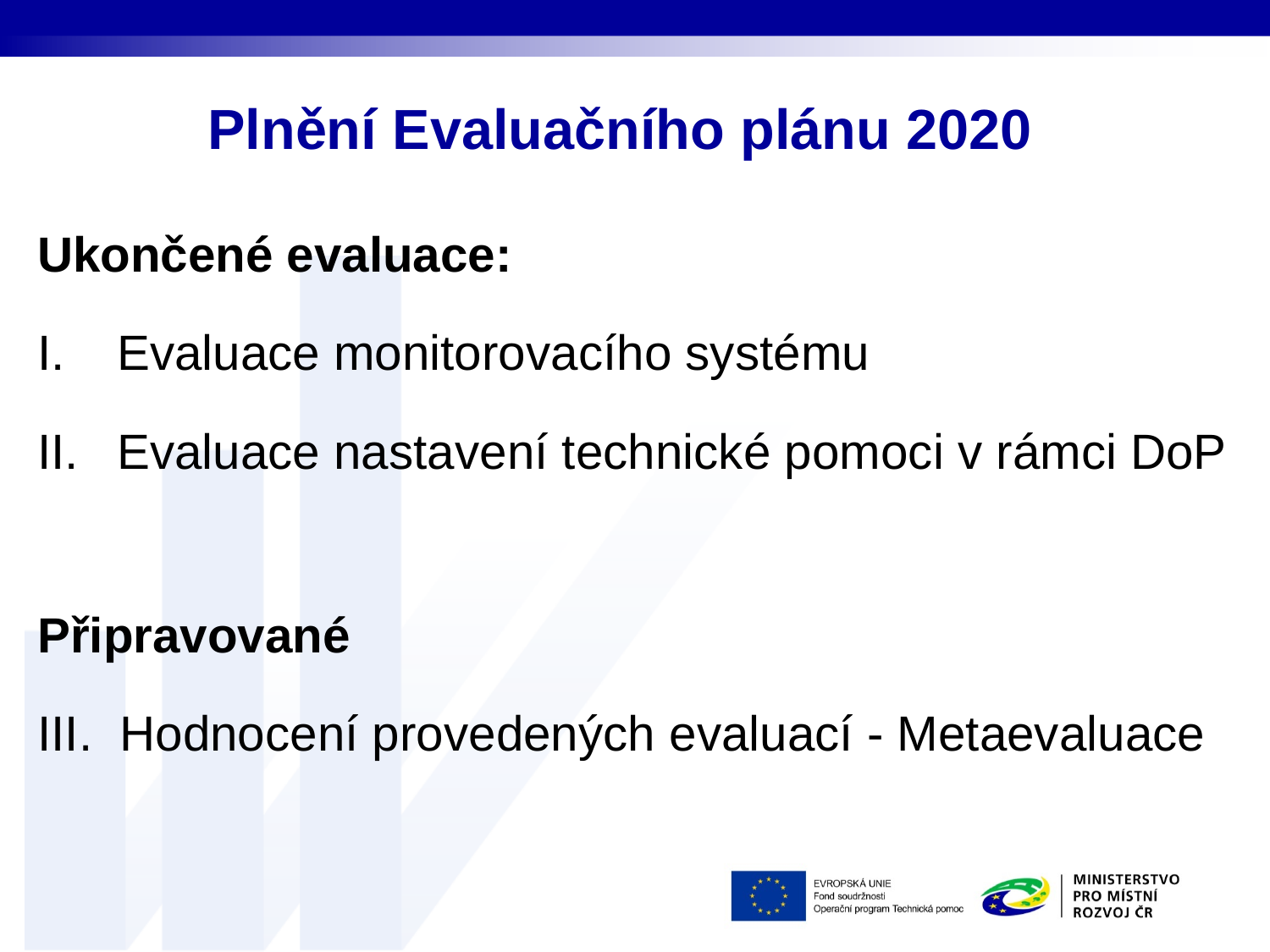

# Plnění Evaluačního plánu 2020
Ukončené evaluace:
Evaluace monitorovacího systému
Evaluace nastavení technické pomoci v rámci DoP

Připravované
III.  Hodnocení provedených evaluací - Metaevaluace